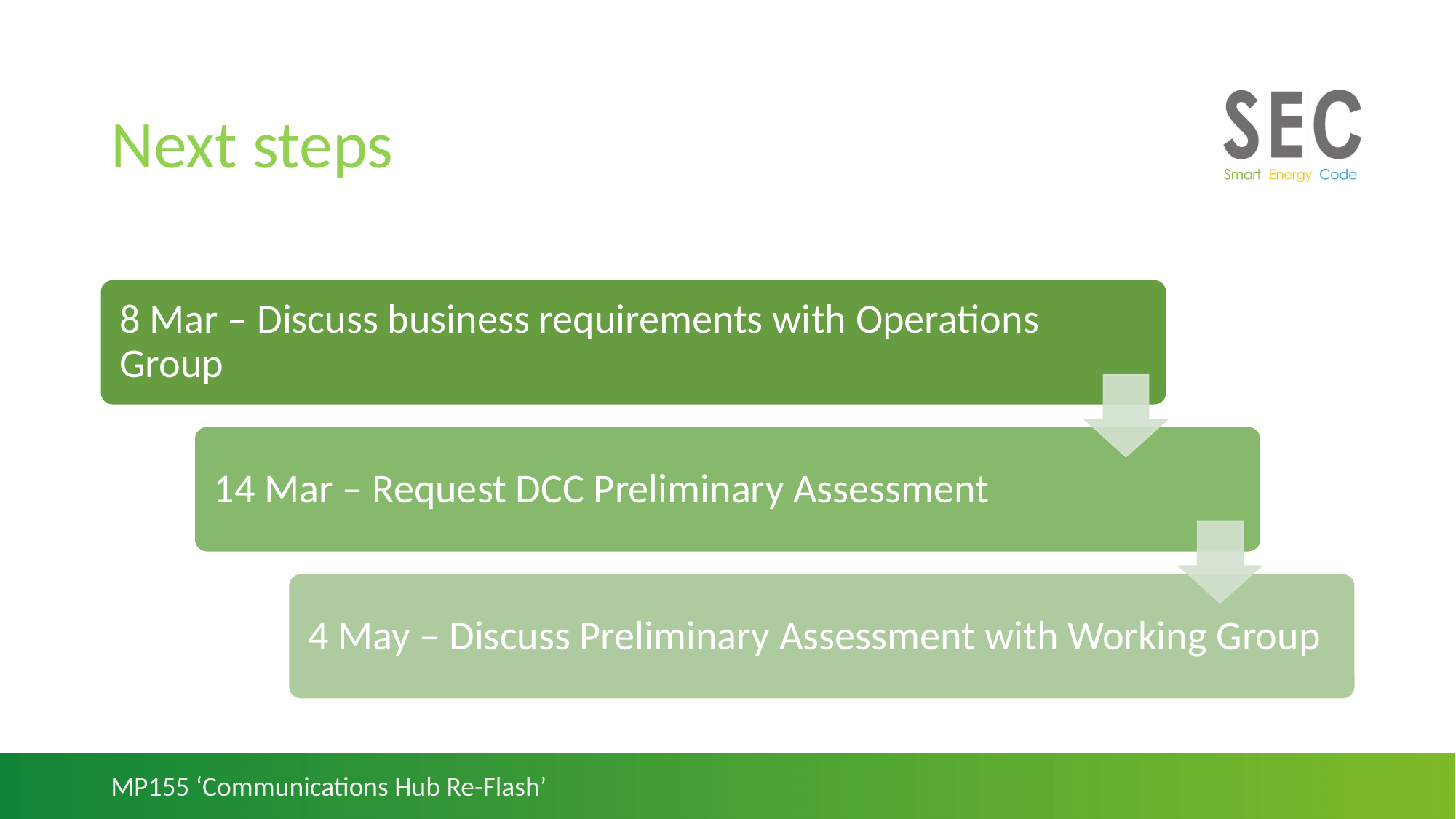

# Next steps
8 Mar – Discuss business requirements with Operations Group
14 Mar – Request DCC Preliminary Assessment
4 May – Discuss Preliminary Assessment with Working Group

MP155 ‘Communications Hub Re-Flash’